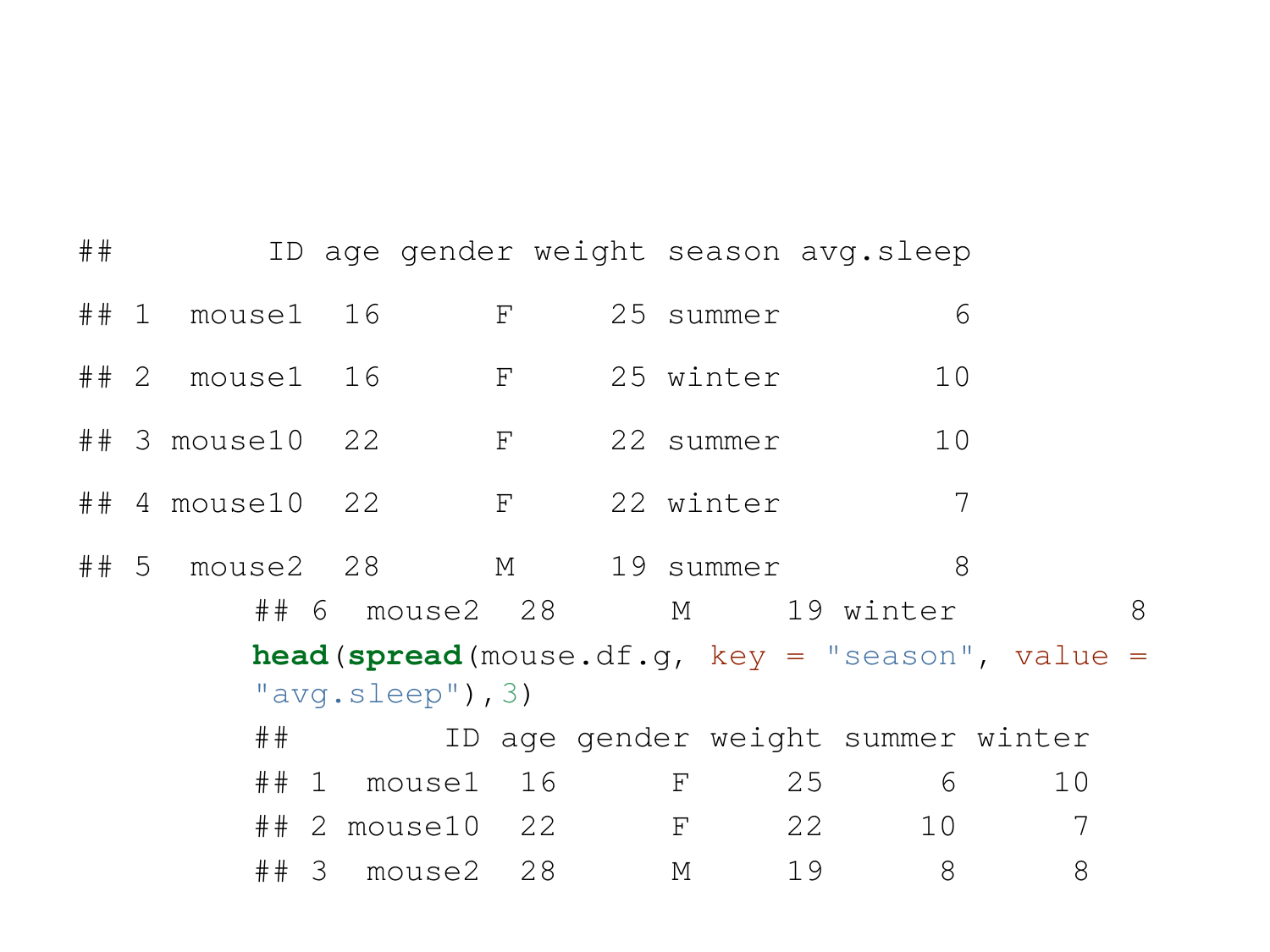

##        ID age gender weight season avg.sleep
## 1  mouse1  16      F     25 summer         6
## 2  mouse1  16      F     25 winter        10
## 3 mouse10  22      F     22 summer        10
## 4 mouse10  22      F     22 winter         7
## 5  mouse2  28      M     19 summer         8
## 6  mouse2  28      M     19 winter         8
head(spread(mouse.df.g, key = "season", value = "avg.sleep"),3)
##        ID age gender weight summer winter
## 1  mouse1  16      F     25      6     10
## 2 mouse10  22      F     22     10      7
## 3  mouse2  28      M     19      8      8